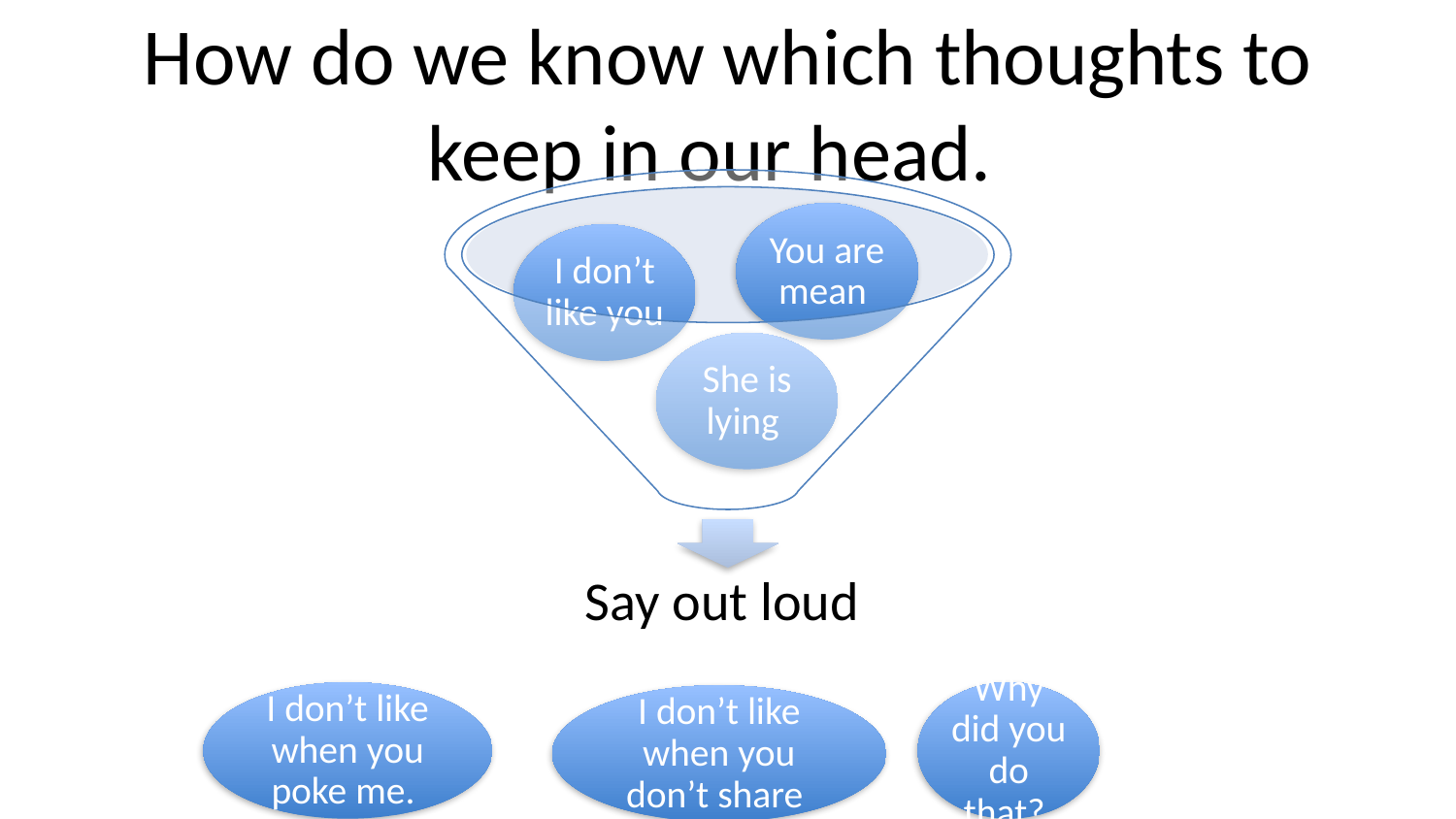

# How do we know which thoughts to keep in our head.

You are mean

I don’t like you

She is lying

Say out loud

I don’t like when you poke me.

Why did you do that?

I don’t like when you don’t share